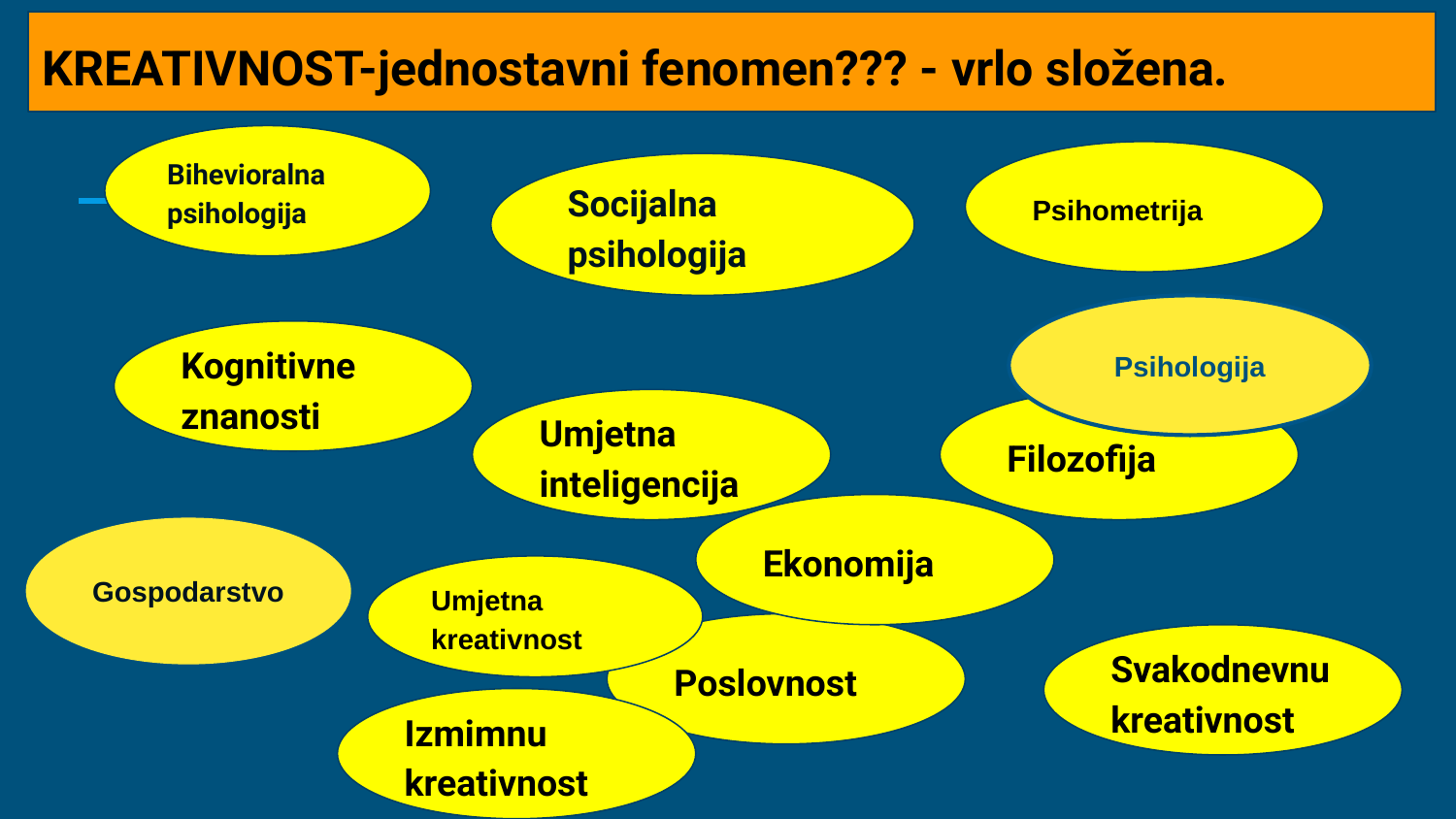

KREATIVNOST-jednostavni fenomen??? - vrlo složena.
Bihevioralna psihologija
Psihometrija
Socijalna psihologija
Psihologija
Kognitivne znanosti
Umjetna inteligencija
Filozofija
Ekonomija
Gospodarstvo
Umjetna kreativnost
Poslovnost
Svakodnevnu kreativnost
Izmimnu kreativnost